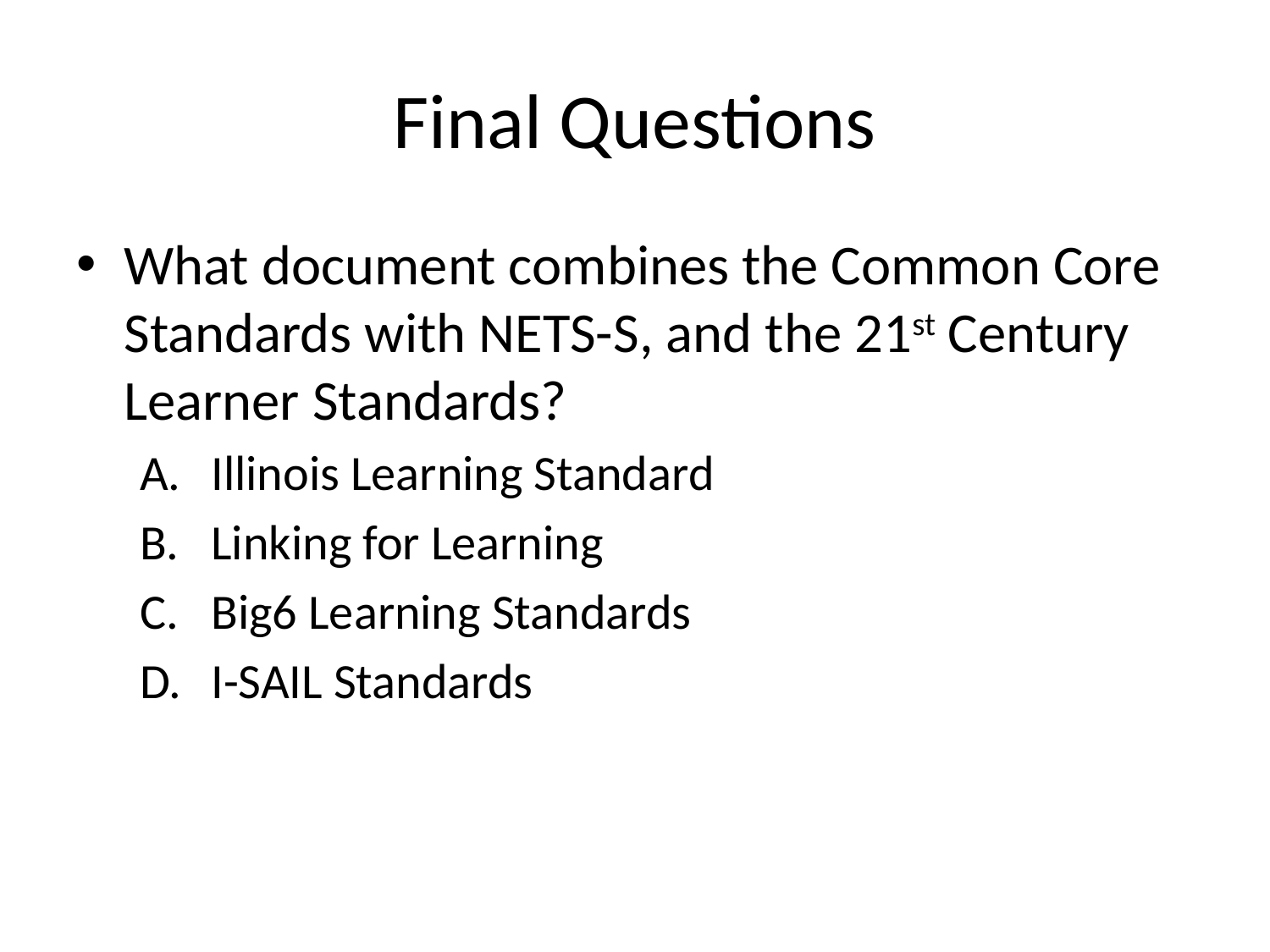

# Final Questions
What document combines the Common Core Standards with NETS-S, and the 21st Century Learner Standards?
Illinois Learning Standard
Linking for Learning
Big6 Learning Standards
I-SAIL Standards